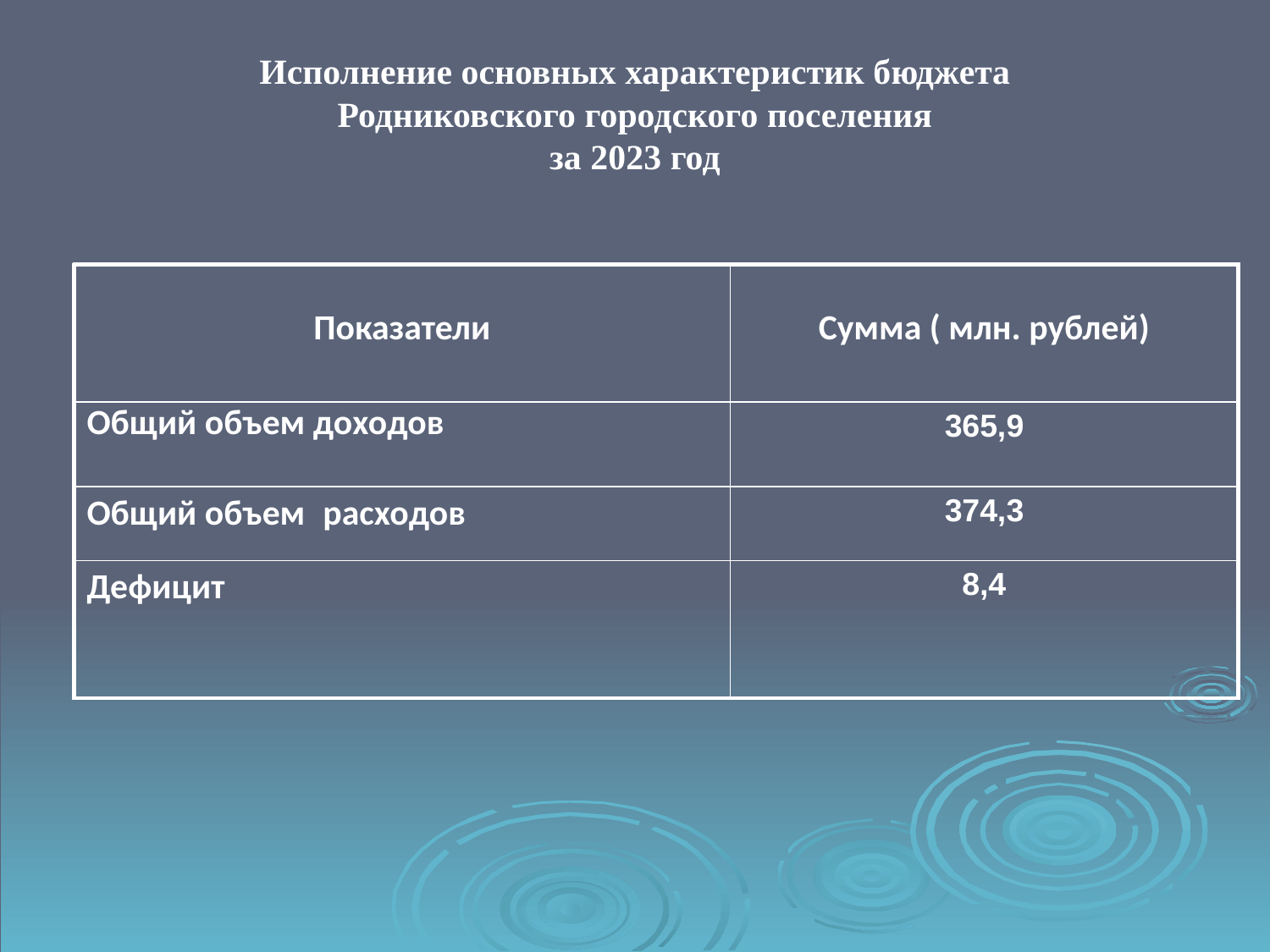

# Исполнение основных характеристик бюджета Родниковского городского поселения за 2023 год
| Показатели | Сумма ( млн. рублей) |
| --- | --- |
| Общий объем доходов | 365,9 |
| Общий объем расходов | 374,3 |
| Дефицит | 8,4 |